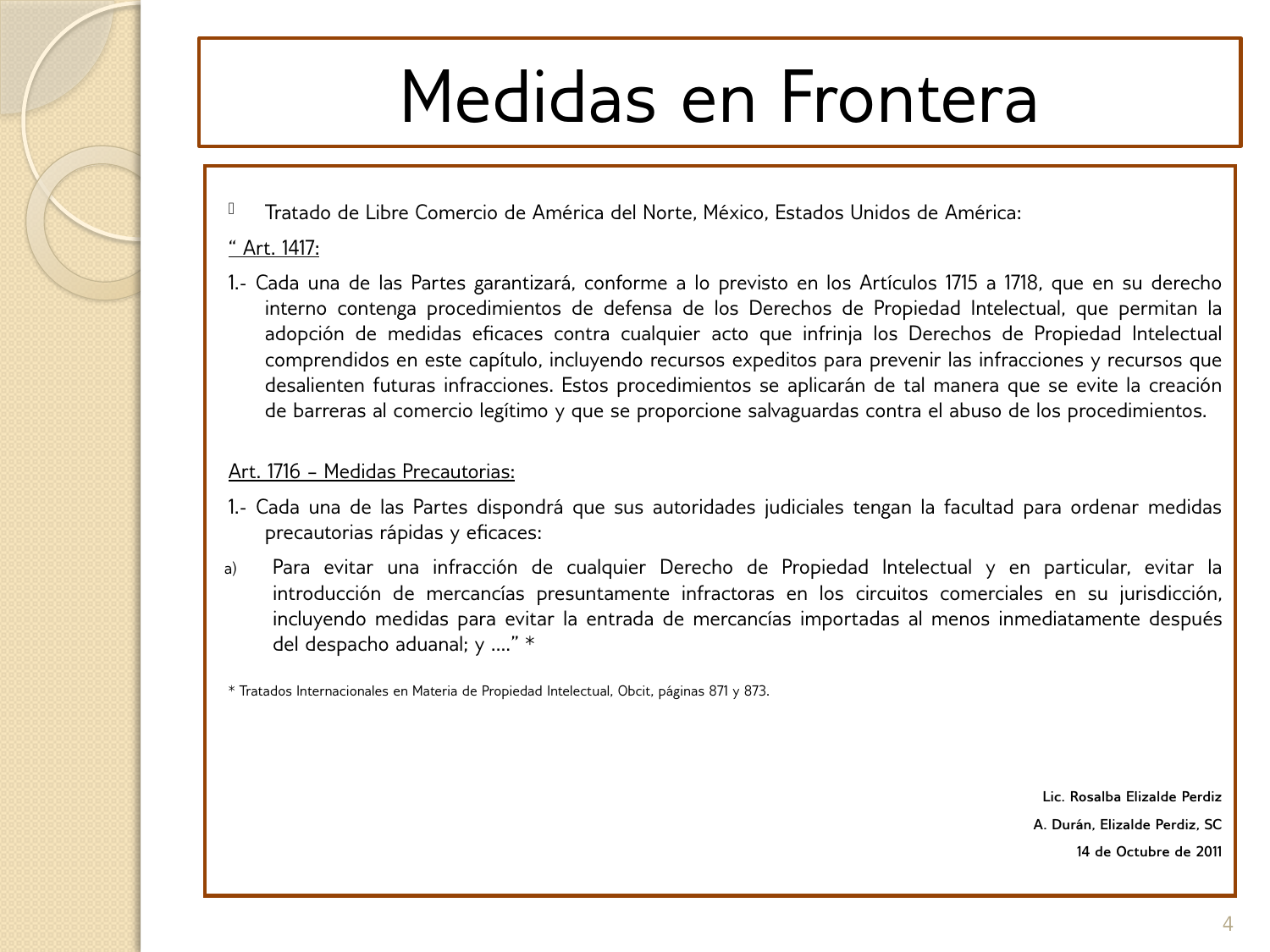

# Medidas en Frontera

Tratado de Libre Comercio de América del Norte, México, Estados Unidos de América:
“ Art. 1417:
1.- Cada una de las Partes garantizará, conforme a lo previsto en los Artículos 1715 a 1718, que en su derecho interno contenga procedimientos de defensa de los Derechos de Propiedad Intelectual, que permitan la adopción de medidas eficaces contra cualquier acto que infrinja los Derechos de Propiedad Intelectual comprendidos en este capítulo, incluyendo recursos expeditos para prevenir las infracciones y recursos que desalienten futuras infracciones. Estos procedimientos se aplicarán de tal manera que se evite la creación de barreras al comercio legítimo y que se proporcione salvaguardas contra el abuso de los procedimientos.

Art. 1716 – Medidas Precautorias:
1.- Cada una de las Partes dispondrá que sus autoridades judiciales tengan la facultad para ordenar medidas precautorias rápidas y eficaces:
Para evitar una infracción de cualquier Derecho de Propiedad Intelectual y en particular, evitar la introducción de mercancías presuntamente infractoras en los circuitos comerciales en su jurisdicción, incluyendo medidas para evitar la entrada de mercancías importadas al menos inmediatamente después del despacho aduanal; y ….” *

* Tratados Internacionales en Materia de Propiedad Intelectual, Obcit, páginas 871 y 873.

Lic. Rosalba Elizalde Perdiz
A. Durán, Elizalde Perdiz, SC
14 de Octubre de 2011

4